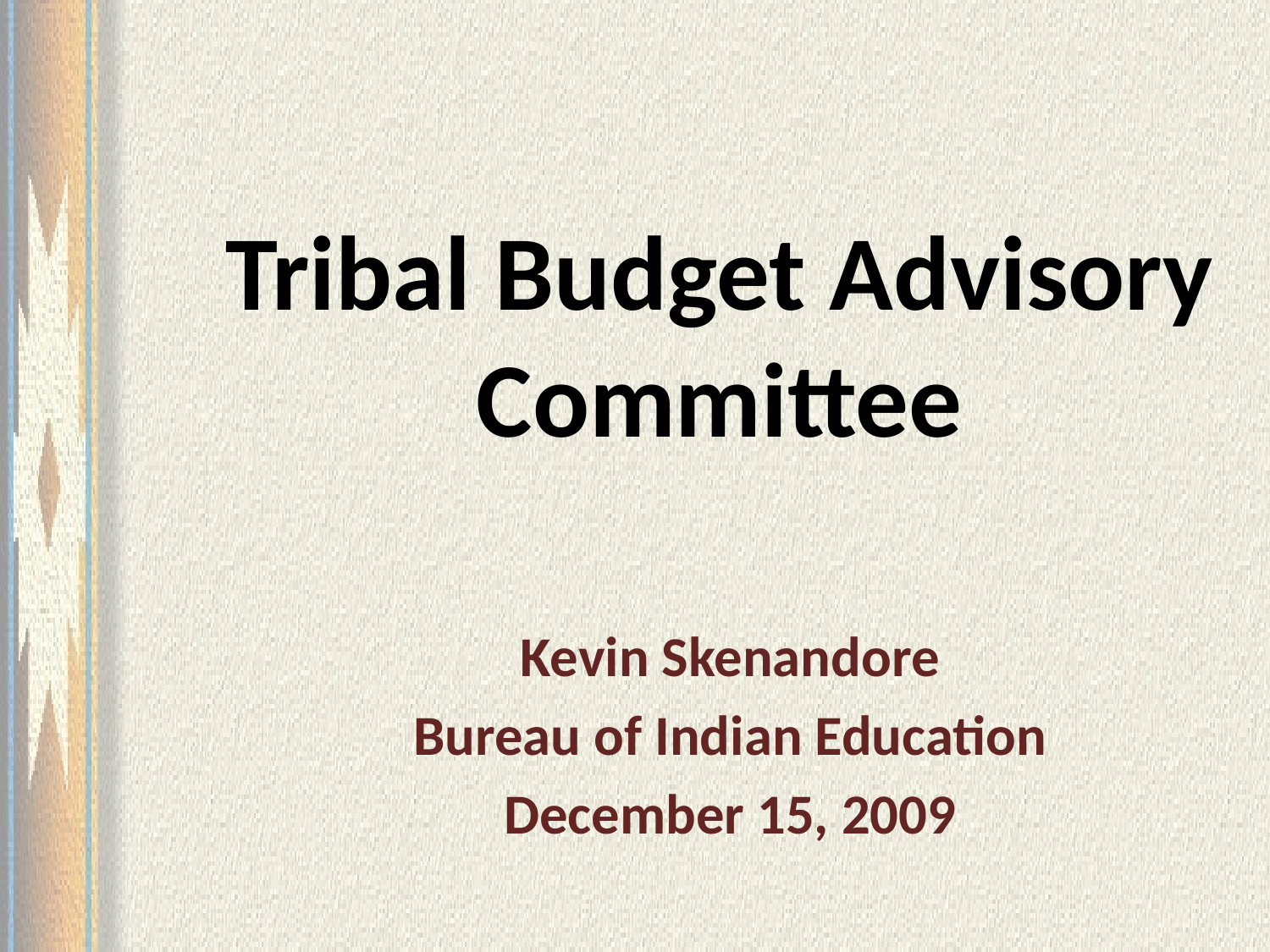

# Tribal Budget Advisory Committee
Kevin Skenandore
Bureau of Indian Education
December 15, 2009